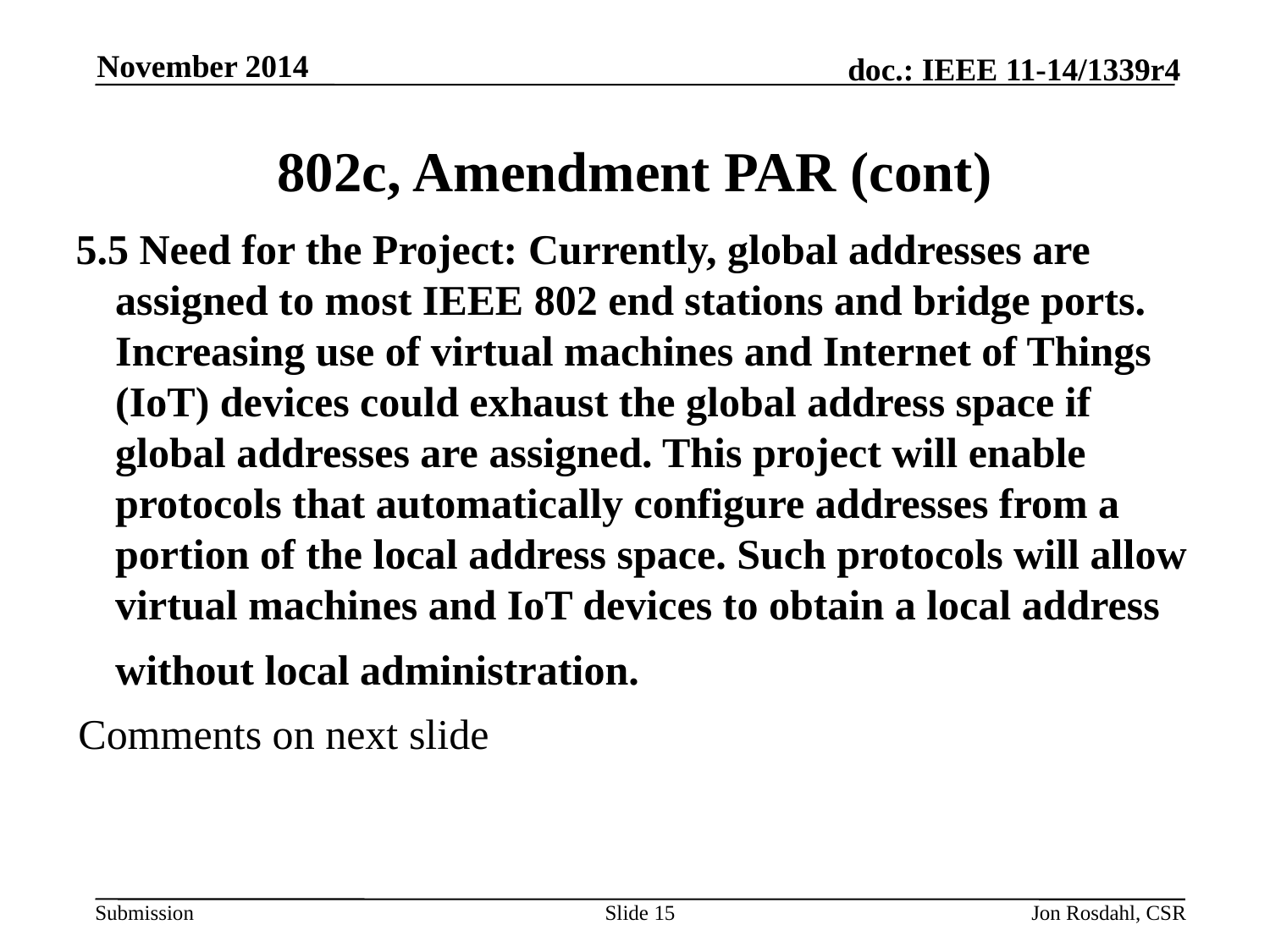

November 2014
# 802c, Amendment PAR (cont)
 5.5 Need for the Project: Currently, global addresses are assigned to most IEEE 802 end stations and bridge ports. Increasing use of virtual machines and Internet of Things (IoT) devices could exhaust the global address space if global addresses are assigned. This project will enable protocols that automatically configure addresses from a portion of the local address space. Such protocols will allow virtual machines and IoT devices to obtain a local address without local administration.
 Comments on next slide
Slide 15
Jon Rosdahl, CSR